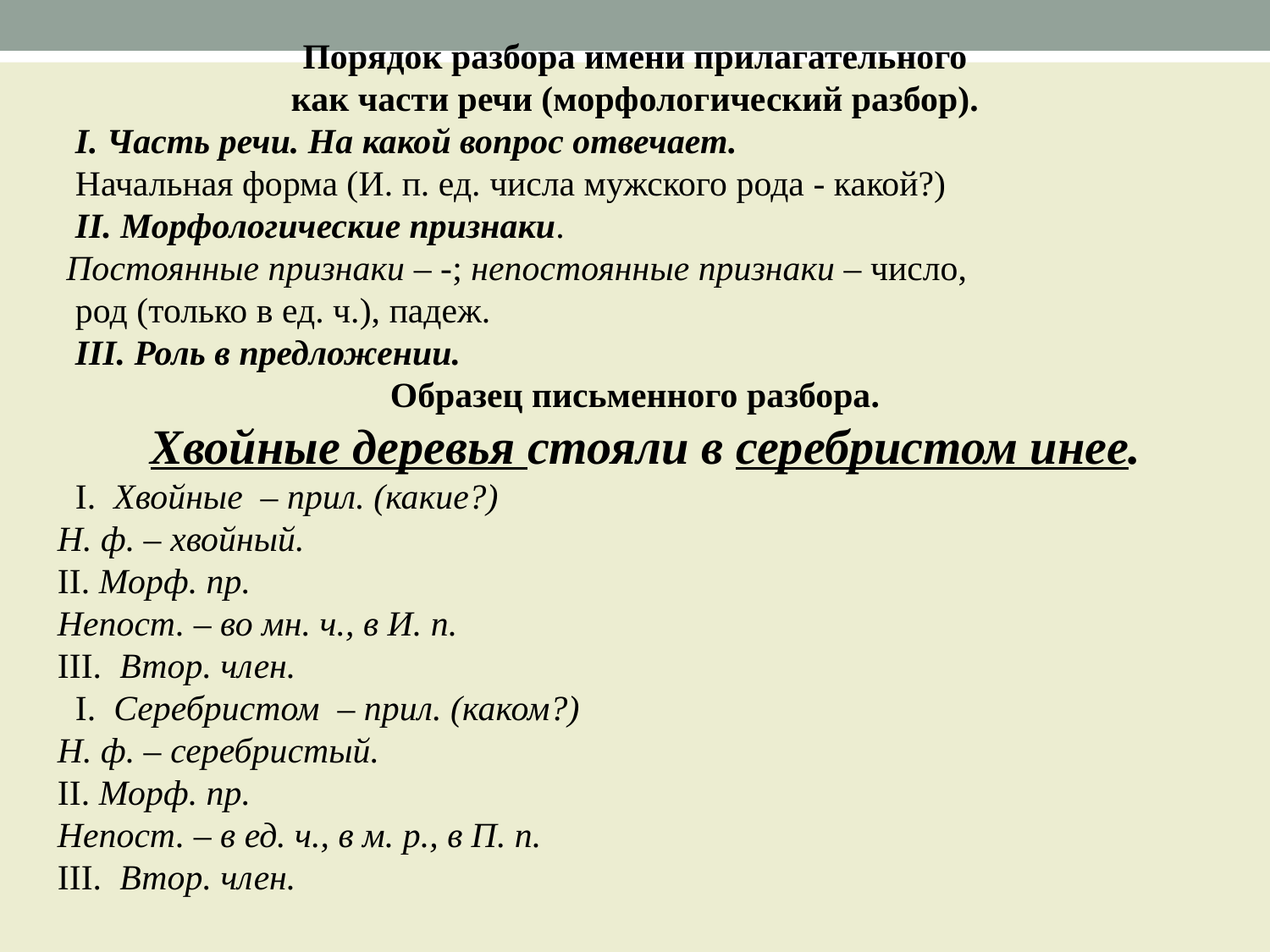

Порядок разбора имени прилагательного
как части речи (морфологический разбор).
  I. Часть речи. На какой вопрос отвечает.
  Начальная форма (И. п. ед. числа мужского рода - какой?)
  II. Морфологические признаки.
 Постоянные признаки – -; непостоянные признаки – число,
  род (только в ед. ч.), падеж.
  III. Роль в предложении.
Образец письменного разбора.
  Хвойные деревья стояли в серебристом инее.
  I.  Хвойные  – прил. (какие?)
Н. ф. – хвойный.
II. Морф. пр.
Непост. – во мн. ч., в И. п.
III.  Втор. член.
  I.  Серебристом  – прил. (каком?)
Н. ф. – серебристый.
II. Морф. пр.
Непост. – в ед. ч., в м. р., в П. п.
III.  Втор. член.